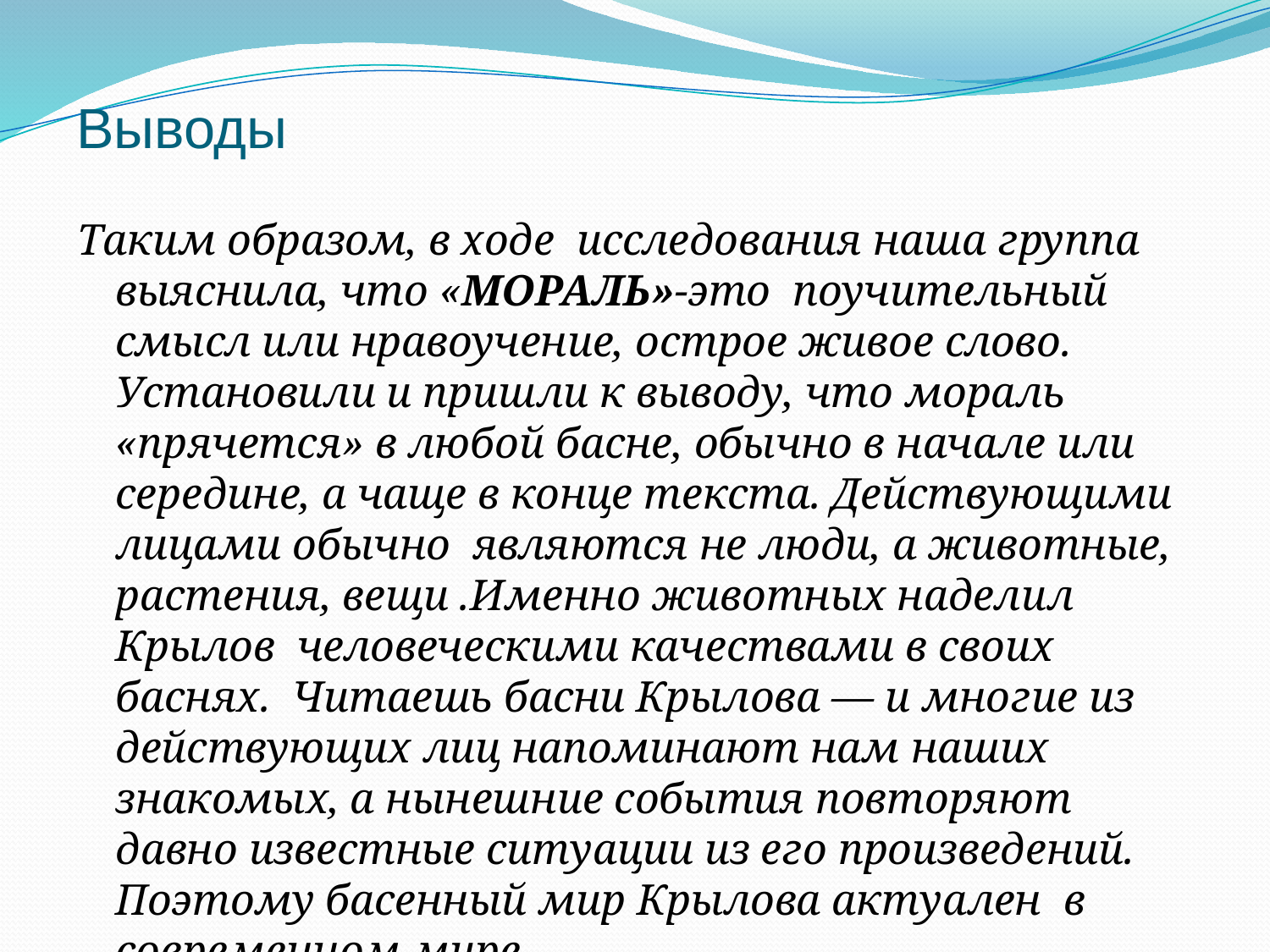

# Выводы
Таким образом, в ходе  исследования наша группа выяснила, что «МОРАЛЬ»-это  поучительный смысл или нравоучение, острое живое слово. Установили и пришли к выводу, что мораль «прячется» в любой басне, обычно в начале или середине, а чаще в конце текста. Действующими лицами обычно  являются не люди, а животные, растения, вещи .Именно животных наделил Крылов  человеческими качествами в своих баснях.  Читаешь басни Крылова — и многие из действующих лиц напоминают нам наших знакомых, а нынешние события повторяют давно известные ситуации из его произведений. Поэтому басенный мир Крылова актуален  в современном мире.